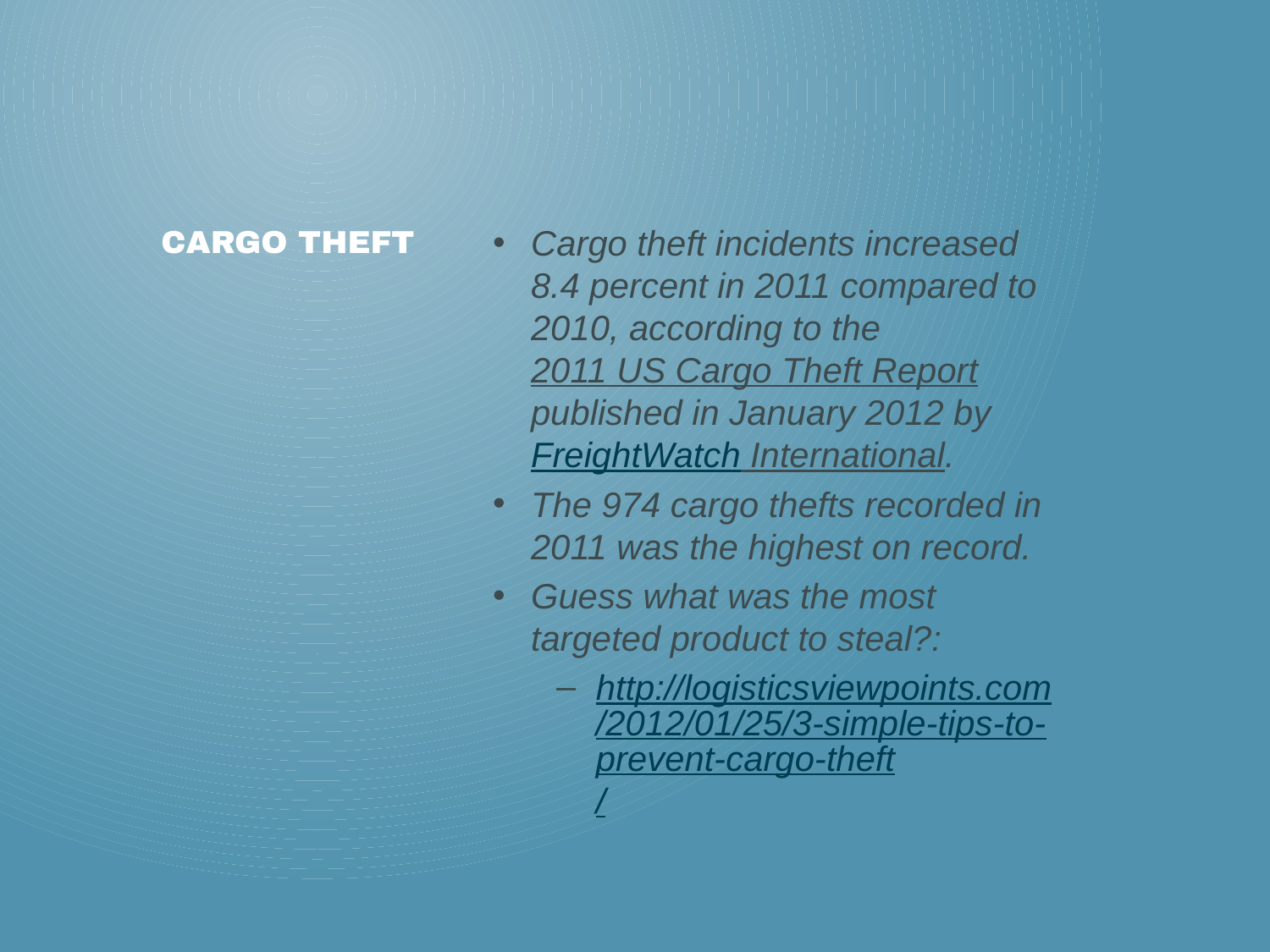

Cargo theft incidents increased 8.4 percent in 2011 compared to 2010, according to the 2011 US Cargo Theft Report published in January 2012 by FreightWatch International.
The 974 cargo thefts recorded in 2011 was the highest on record.
Guess what was the most targeted product to steal?:
http://logisticsviewpoints.com/2012/01/25/3-simple-tips-to-prevent-cargo-theft/

# Cargo theft